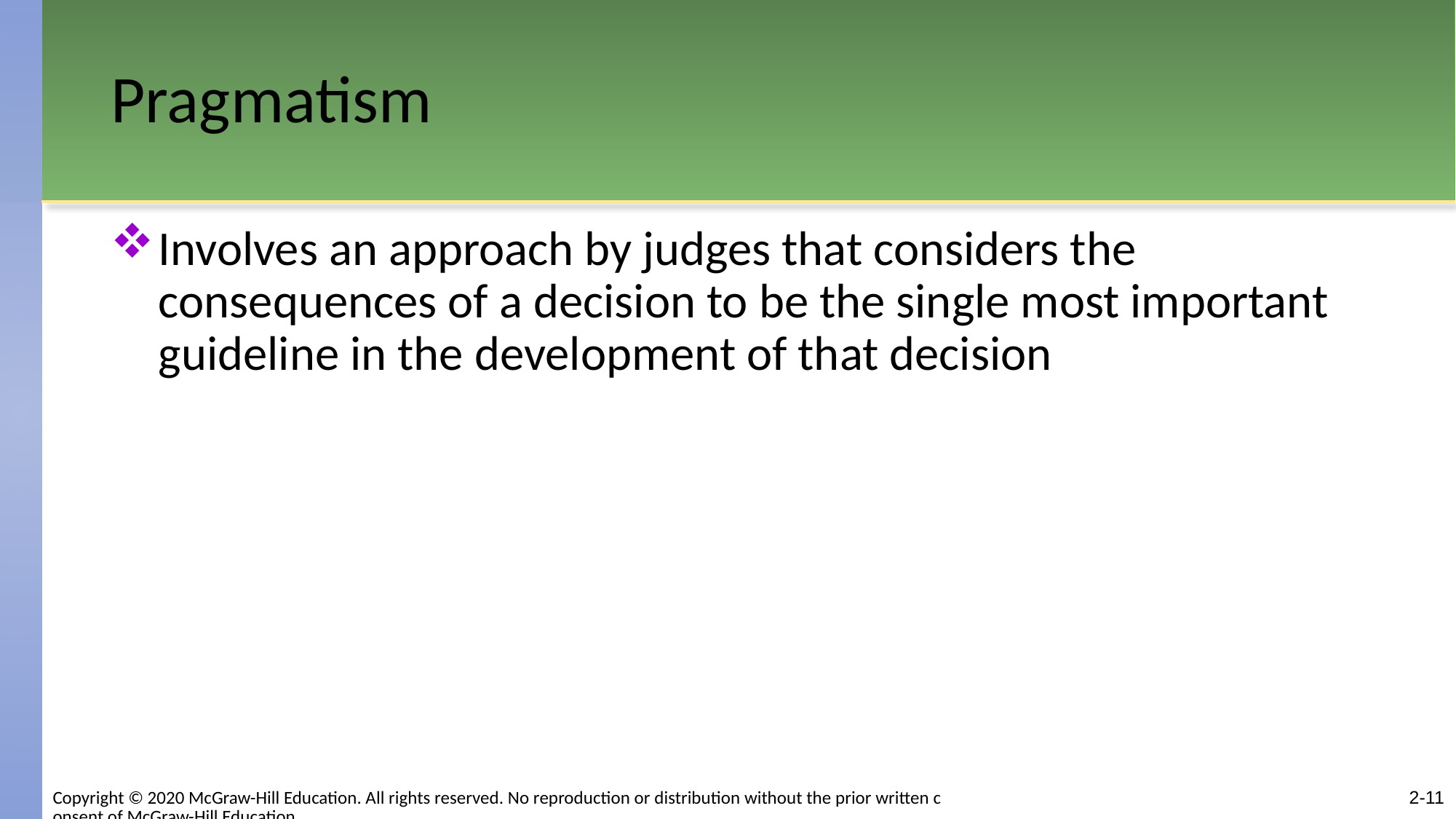

# Pragmatism
Involves an approach by judges that considers the consequences of a decision to be the single most important guideline in the development of that decision
2-11
Copyright © 2020 McGraw-Hill Education. All rights reserved. No reproduction or distribution without the prior written consent of McGraw-Hill Education.